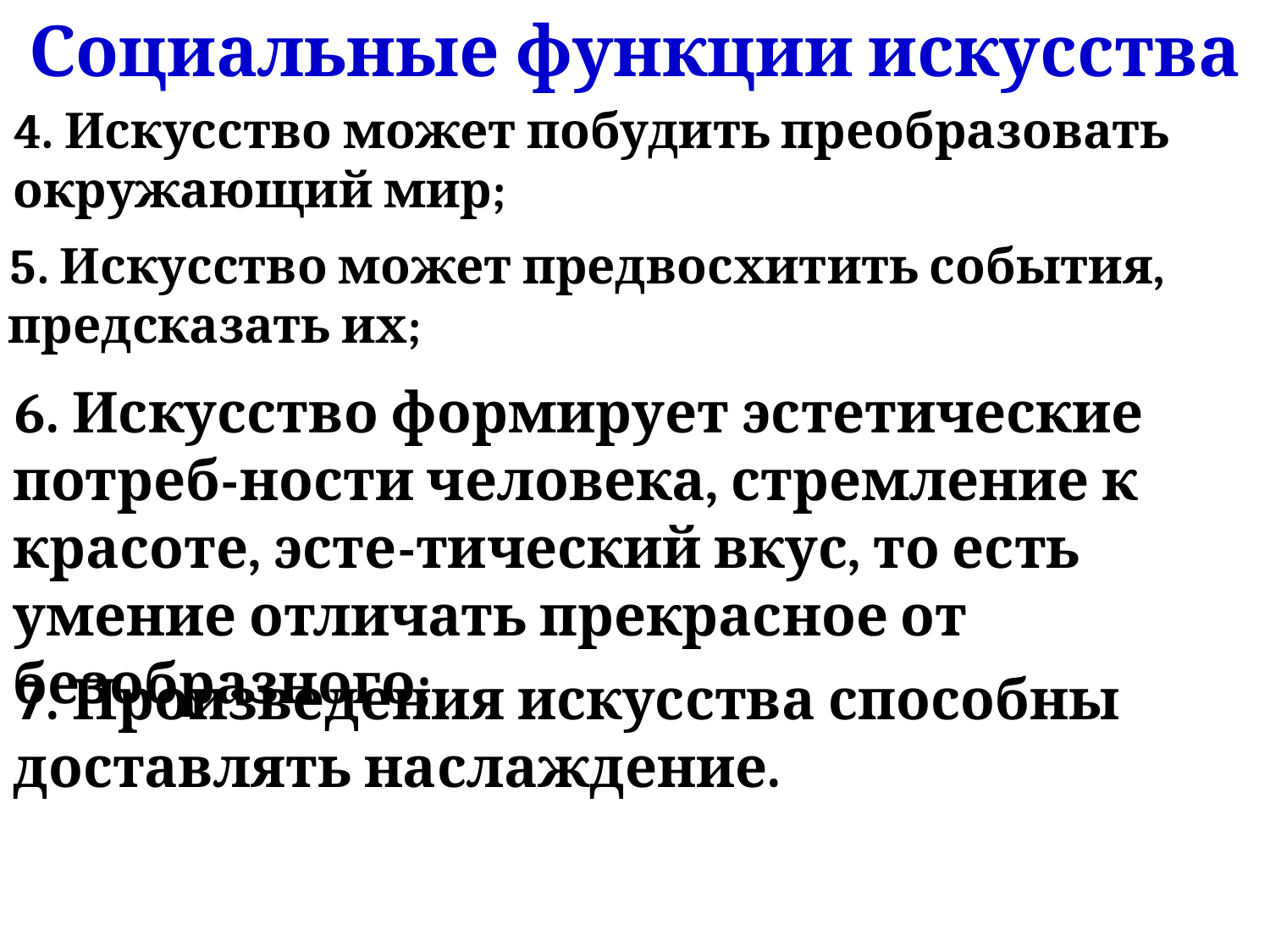

Социальные функции искусства
4. Искусство может побудить преобразовать окружающий мир;
5. Искусство может предвосхитить события, предсказать их;
6. Искусство формирует эстетические потреб-ности человека, стремление к красоте, эсте-тический вкус, то есть умение отличать прекрасное от безобразного;
7. Произведения искусства способны доставлять наслаждение.